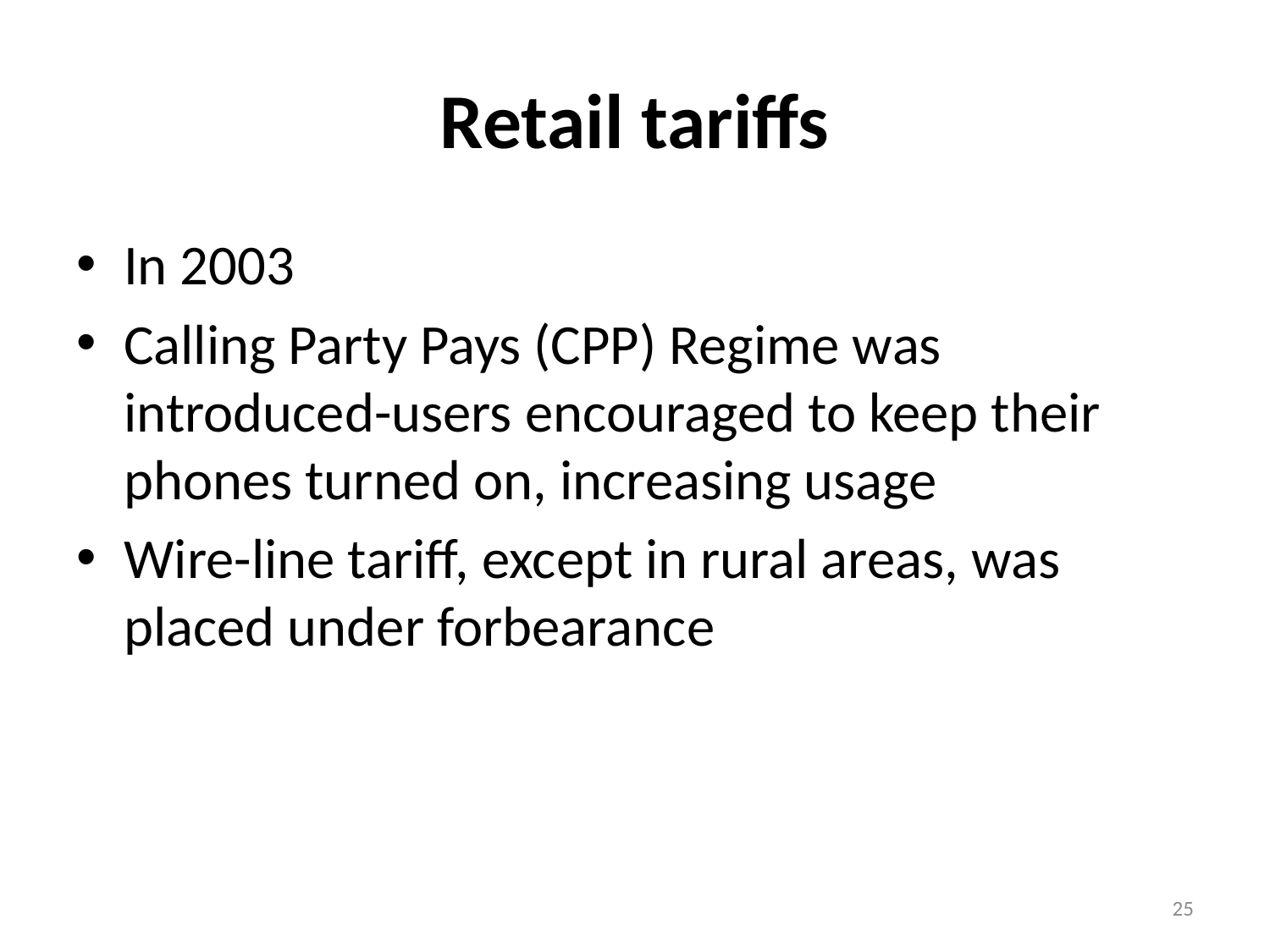

# Retail tariffs
In 2003
Calling Party Pays (CPP) Regime was introduced-users encouraged to keep their phones turned on, increasing usage
Wire-line tariff, except in rural areas, was placed under forbearance

25